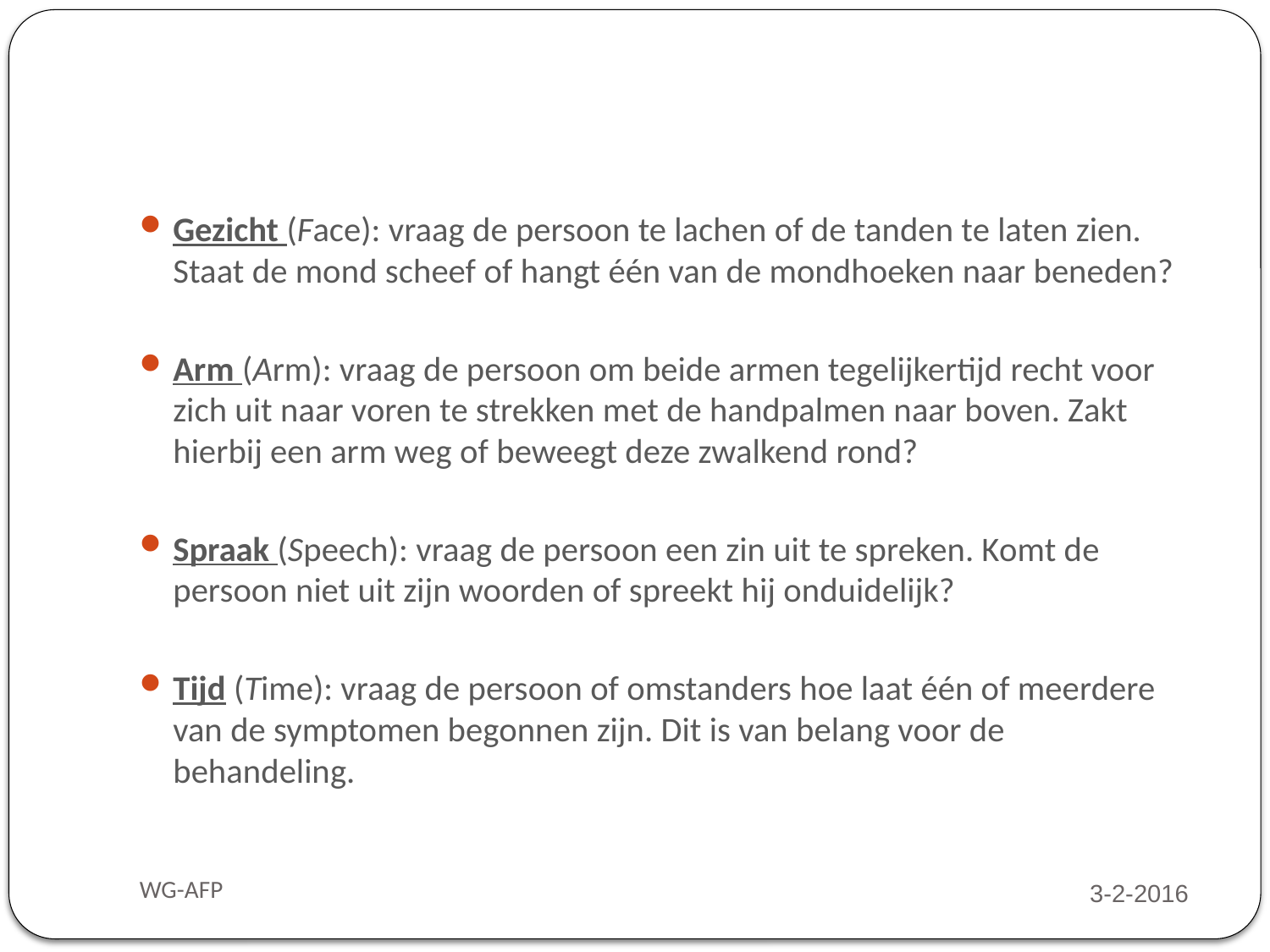

#
Gezicht (Face): vraag de persoon te lachen of de tanden te laten zien. Staat de mond scheef of hangt één van de mondhoeken naar beneden?

Arm (Arm): vraag de persoon om beide armen tegelijkertijd recht voor zich uit naar voren te strekken met de handpalmen naar boven. Zakt hierbij een arm weg of beweegt deze zwalkend rond?

Spraak (Speech): vraag de persoon een zin uit te spreken. Komt de persoon niet uit zijn woorden of spreekt hij onduidelijk?

Tijd (Time): vraag de persoon of omstanders hoe laat één of meerdere van de symptomen begonnen zijn. Dit is van belang voor de behandeling.

WG-AFP
3-2-2016